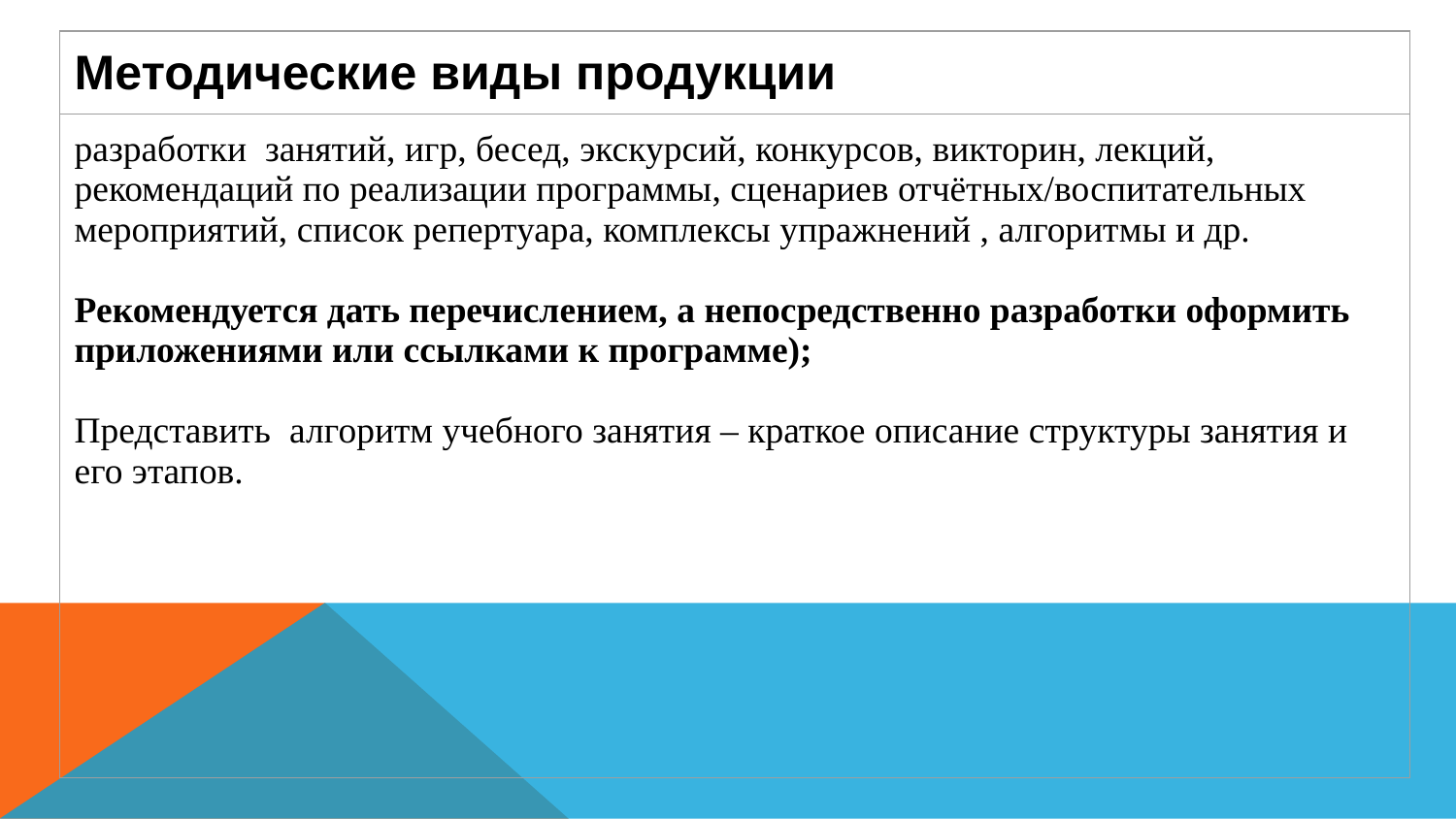

| Методические виды продукции |
| --- |
| разработки занятий, игр, бесед, экскурсий, конкурсов, викторин, лекций, рекомендаций по реализации программы, сценариев отчётных/воспитательных мероприятий, список репертуара, комплексы упражнений , алгоритмы и др. Рекомендуется дать перечислением, а непосредственно разработки оформить приложениями или ссылками к программе); Представить алгоритм учебного занятия – краткое описание структуры занятия и его этапов. |